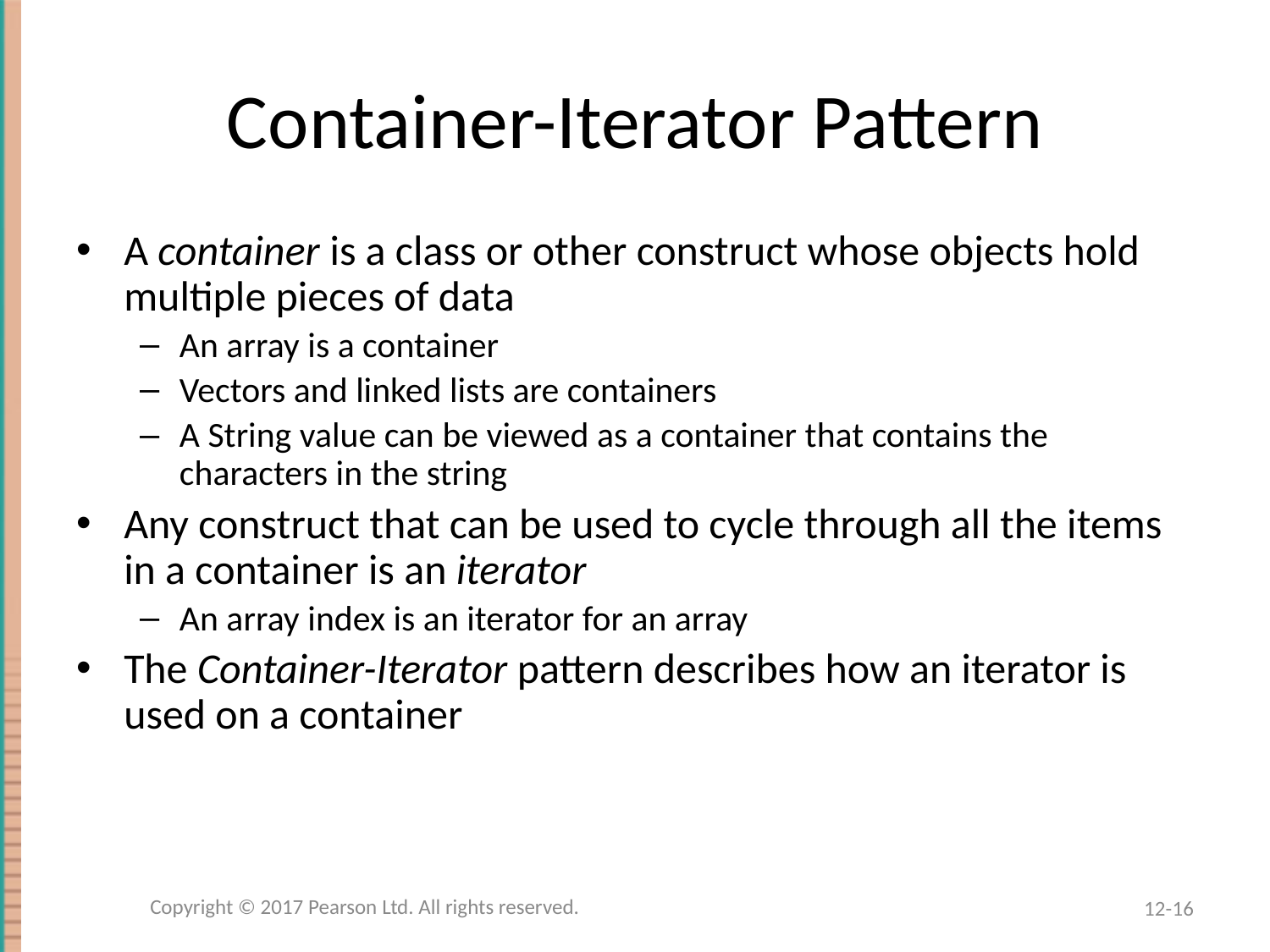

# Container-Iterator Pattern
A container is a class or other construct whose objects hold multiple pieces of data
An array is a container
Vectors and linked lists are containers
A String value can be viewed as a container that contains the characters in the string
Any construct that can be used to cycle through all the items in a container is an iterator
An array index is an iterator for an array
The Container-Iterator pattern describes how an iterator is used on a container
Copyright © 2017 Pearson Ltd. All rights reserved.
12-16